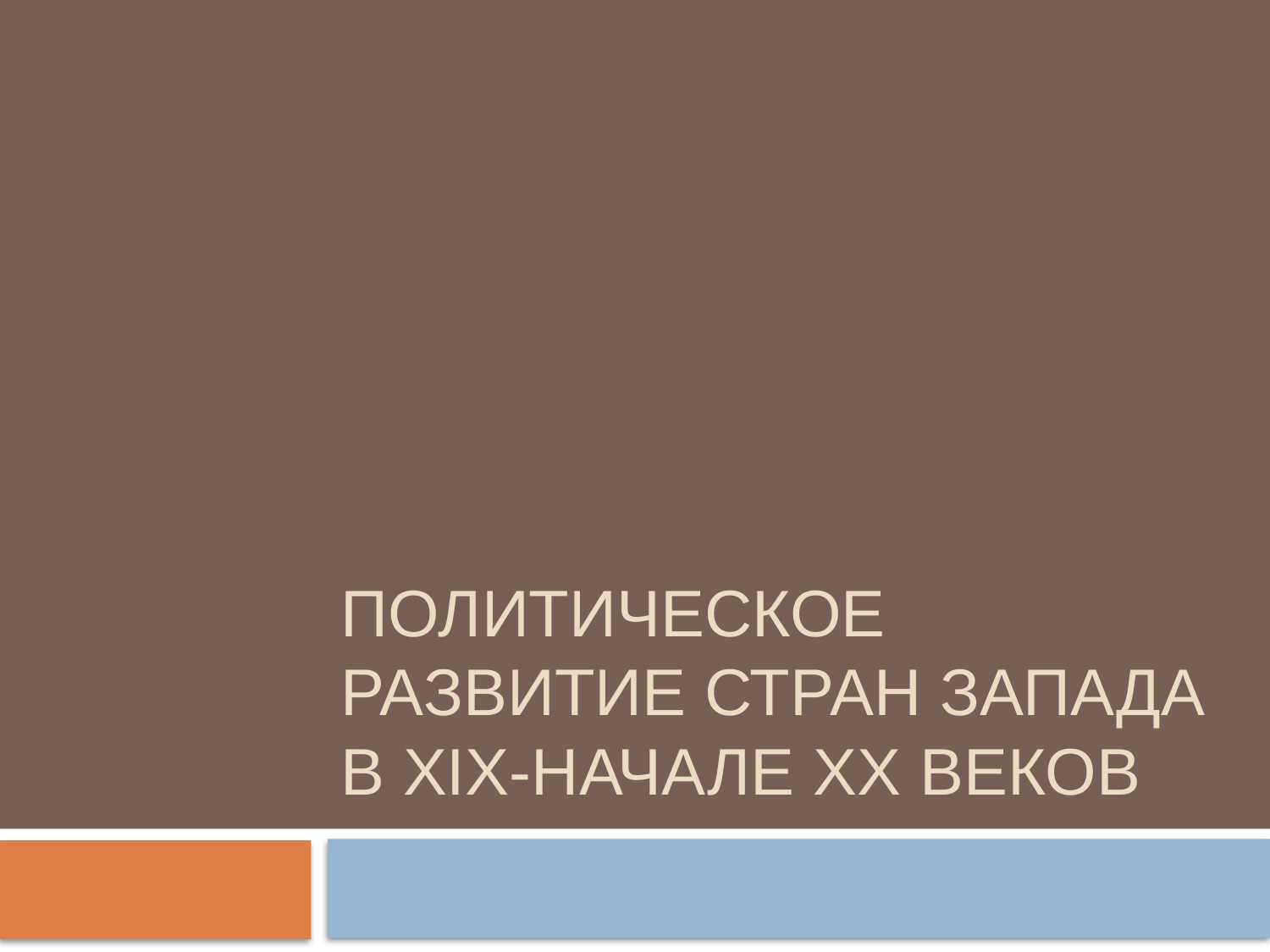

# Политическое развитие стран Запада в XIX-НАЧАЛЕ XX ВЕКОВ